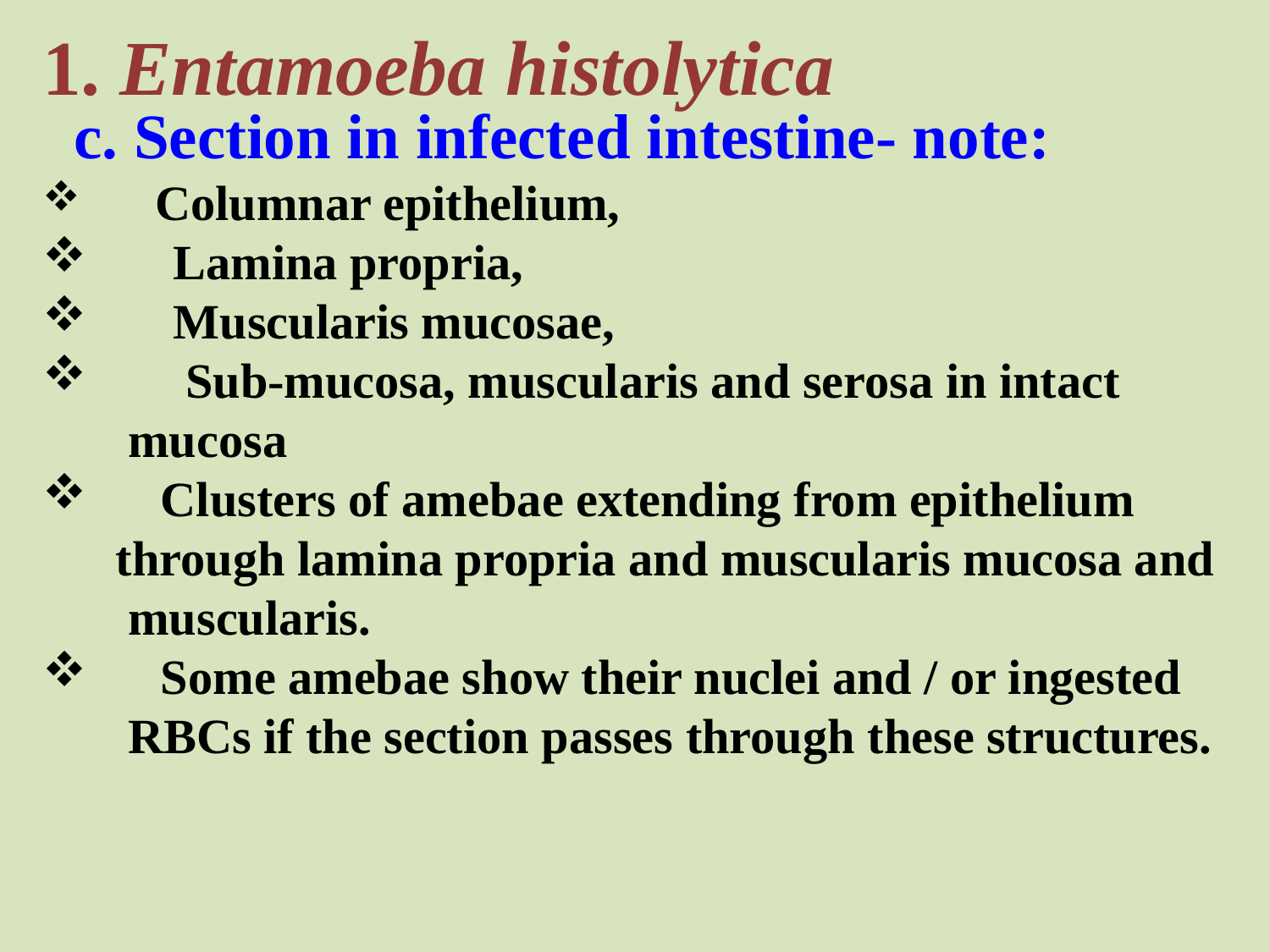

1. Entamoeba histolytica
  c. Section in infected intestine- note:
       Columnar epithelium,
       Lamina propria,
       Muscularis mucosae,
        Sub-mucosa, muscularis and serosa in intact
       mucosa
      Clusters of amebae extending from epithelium
      through lamina propria and muscularis mucosa and
       muscularis.
      Some amebae show their nuclei and / or ingested
       RBCs if the section passes through these structures.